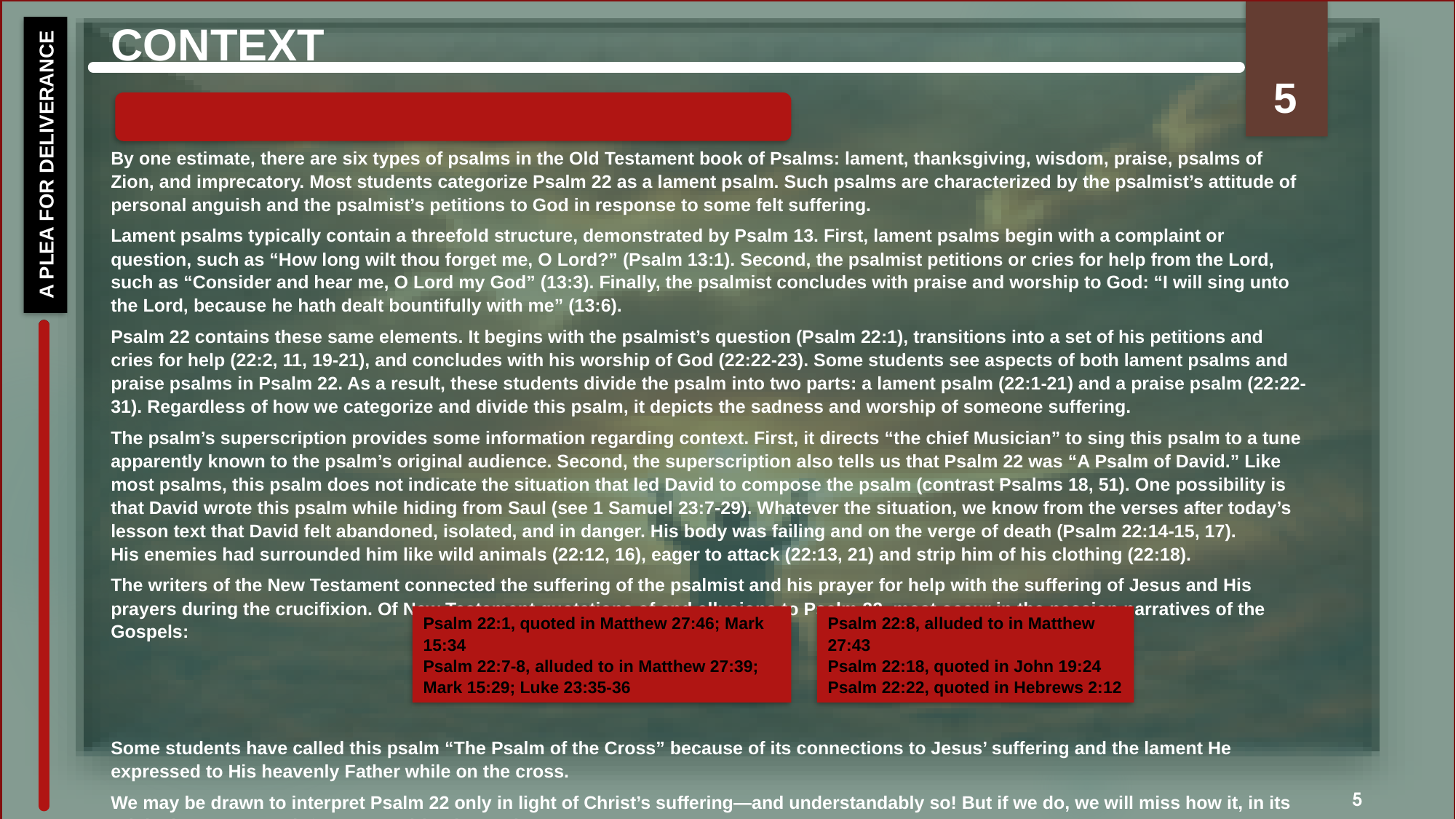

Context
5

By one estimate, there are six types of psalms in the Old Testament book of Psalms: lament, thanksgiving, wisdom, praise, psalms of Zion, and imprecatory. Most students categorize Psalm 22 as a lament psalm. Such psalms are characterized by the psalmist’s attitude of personal anguish and the psalmist’s petitions to God in response to some felt suffering.

Lament psalms typically contain a threefold structure, demonstrated by Psalm 13. First, lament psalms begin with a complaint or question, such as “How long wilt thou forget me, O Lord?” (Psalm 13:1). Second, the psalmist petitions or cries for help from the Lord, such as “Consider and hear me, O Lord my God” (13:3). Finally, the psalmist concludes with praise and worship to God: “I will sing unto the Lord, because he hath dealt bountifully with me” (13:6).

Psalm 22 contains these same elements. It begins with the psalmist’s question (Psalm 22:1), transitions into a set of his petitions and cries for help (22:2, 11, 19-21), and concludes with his worship of God (22:22-23). Some students see aspects of both lament psalms and praise psalms in Psalm 22. As a result, these students divide the psalm into two parts: a lament psalm (22:1-21) and a praise psalm (22:22-31). Regardless of how we categorize and divide this psalm, it depicts the sadness and worship of someone suffering.

The psalm’s superscription provides some information regarding context. First, it directs “the chief Musician” to sing this psalm to a tune apparently known to the psalm’s original audience. Second, the superscription also tells us that Psalm 22 was “A Psalm of David.” Like most psalms, this psalm does not indicate the situation that led David to compose the psalm (contrast Psalms 18, 51). One possibility is that David wrote this psalm while hiding from Saul (see 1 Samuel 23:7-29). Whatever the situation, we know from the verses after today’s lesson text that David felt abandoned, isolated, and in danger. His body was failing and on the verge of death (Psalm 22:14-15, 17). His enemies had surrounded him like wild animals (22:12, 16), eager to attack (22:13, 21) and strip him of his clothing (22:18).

The writers of the New Testament connected the suffering of the psalmist and his prayer for help with the suffering of Jesus and His prayers during the crucifixion. Of New Testament quotations of and allusions to Psalm 22, most occur in the passion narratives of the Gospels:

Some students have called this psalm “The Psalm of the Cross” because of its connections to Jesus’ suffering and the lament He expressed to His heavenly Father while on the cross.

We may be drawn to interpret Psalm 22 only in light of Christ’s suffering—and understandably so! But if we do, we will miss how it, in its original context, can inform our spiritual growth.
A Plea for Deliverance
Psalm 22:1, quoted in Matthew 27:46; Mark 15:34
Psalm 22:7-8, alluded to in Matthew 27:39;
Mark 15:29; Luke 23:35-36
Psalm 22:8, alluded to in Matthew 27:43
Psalm 22:18, quoted in John 19:24
Psalm 22:22, quoted in Hebrews 2:12
5